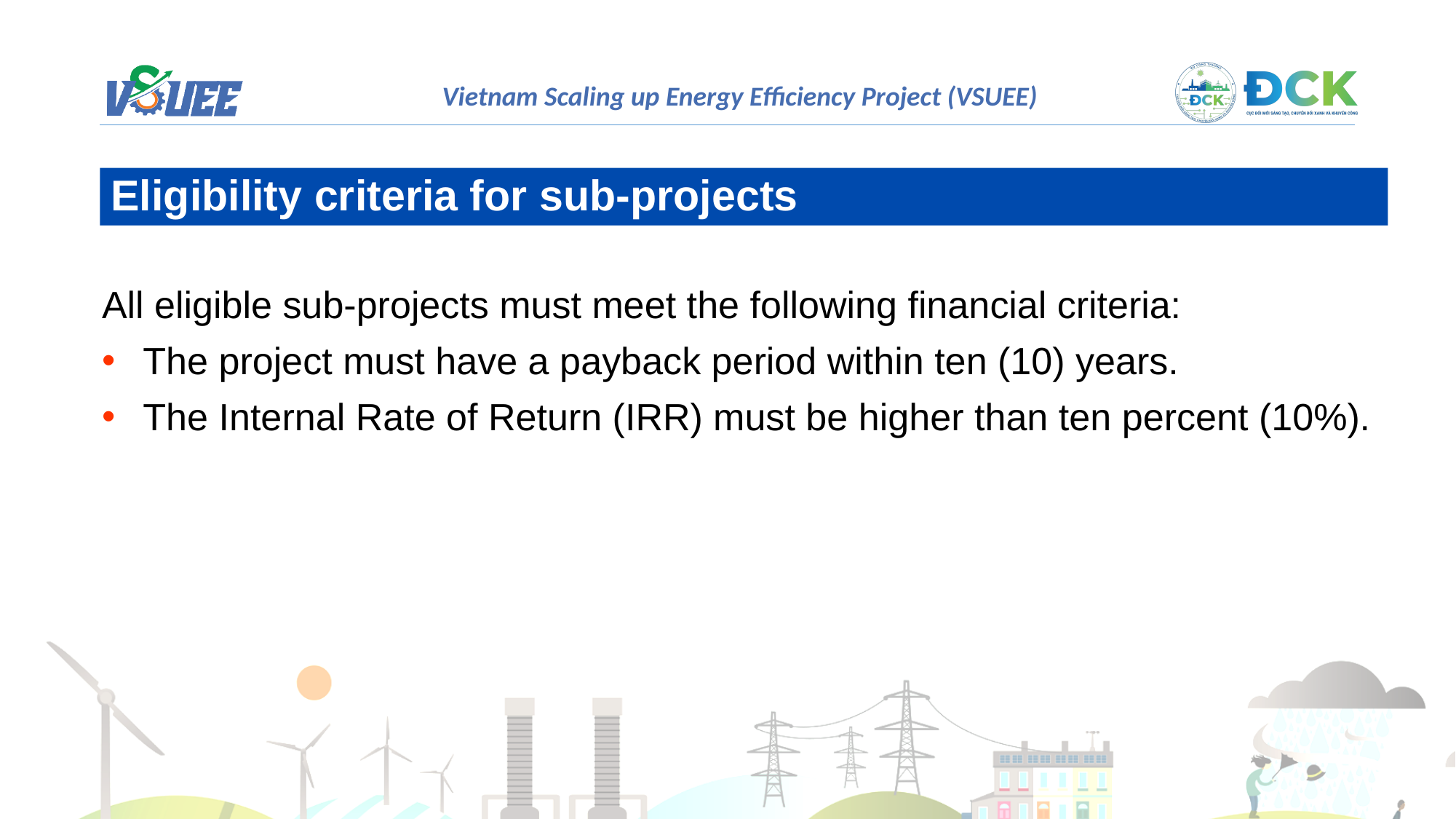

Eligibility criteria for sub-projects
All eligible sub-projects must meet the following financial criteria:
The project must have a payback period within ten (10) years.
The Internal Rate of Return (IRR) must be higher than ten percent (10%).